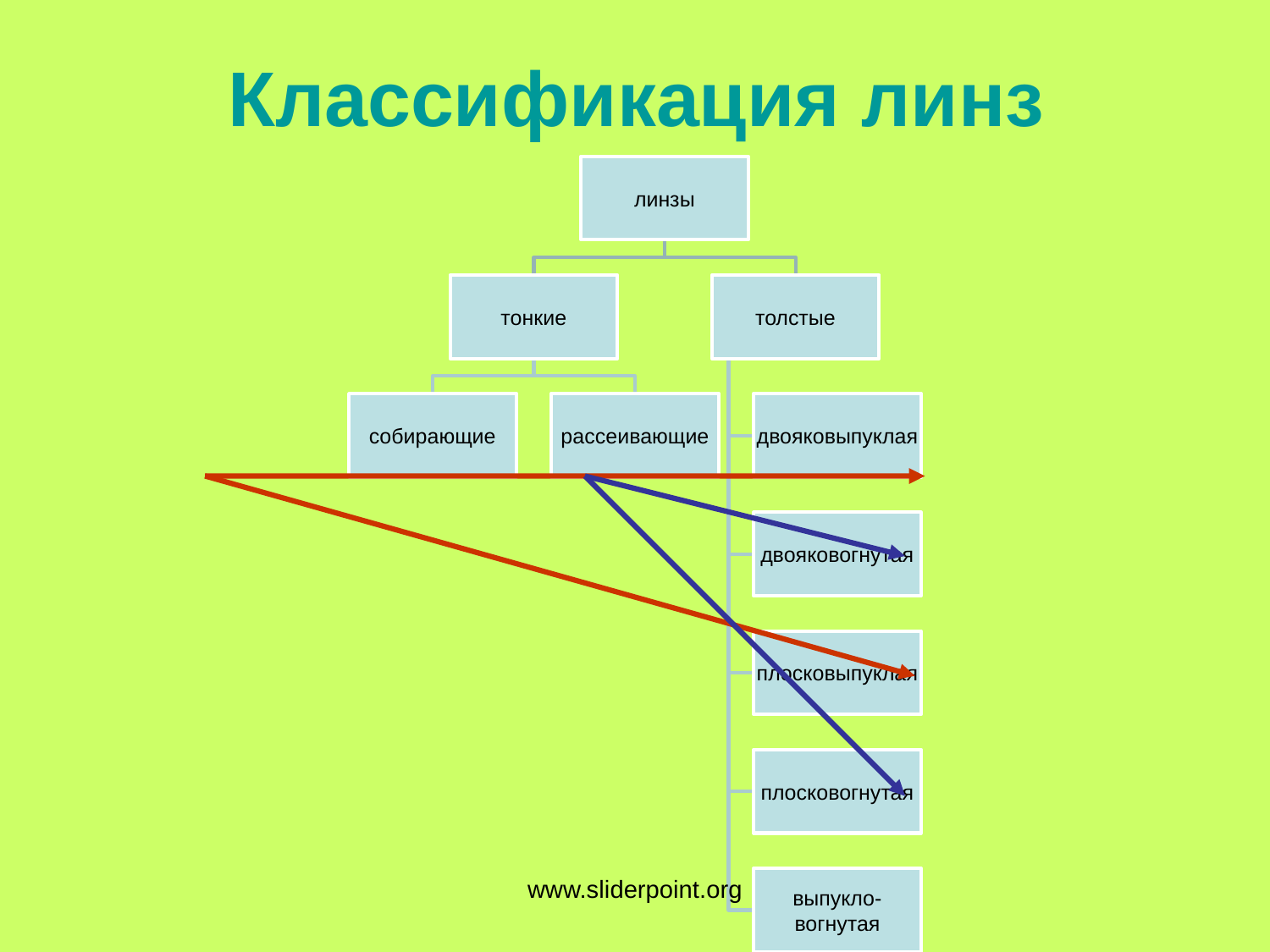

# Классификация линз
линзы
тонкие
собирающие
рассеивающие
толстые
двояковыпуклая
двояковогнутая
плосковыпуклая
плосковогнутая
выпукло-
вогнутая

www.sliderpoint.org